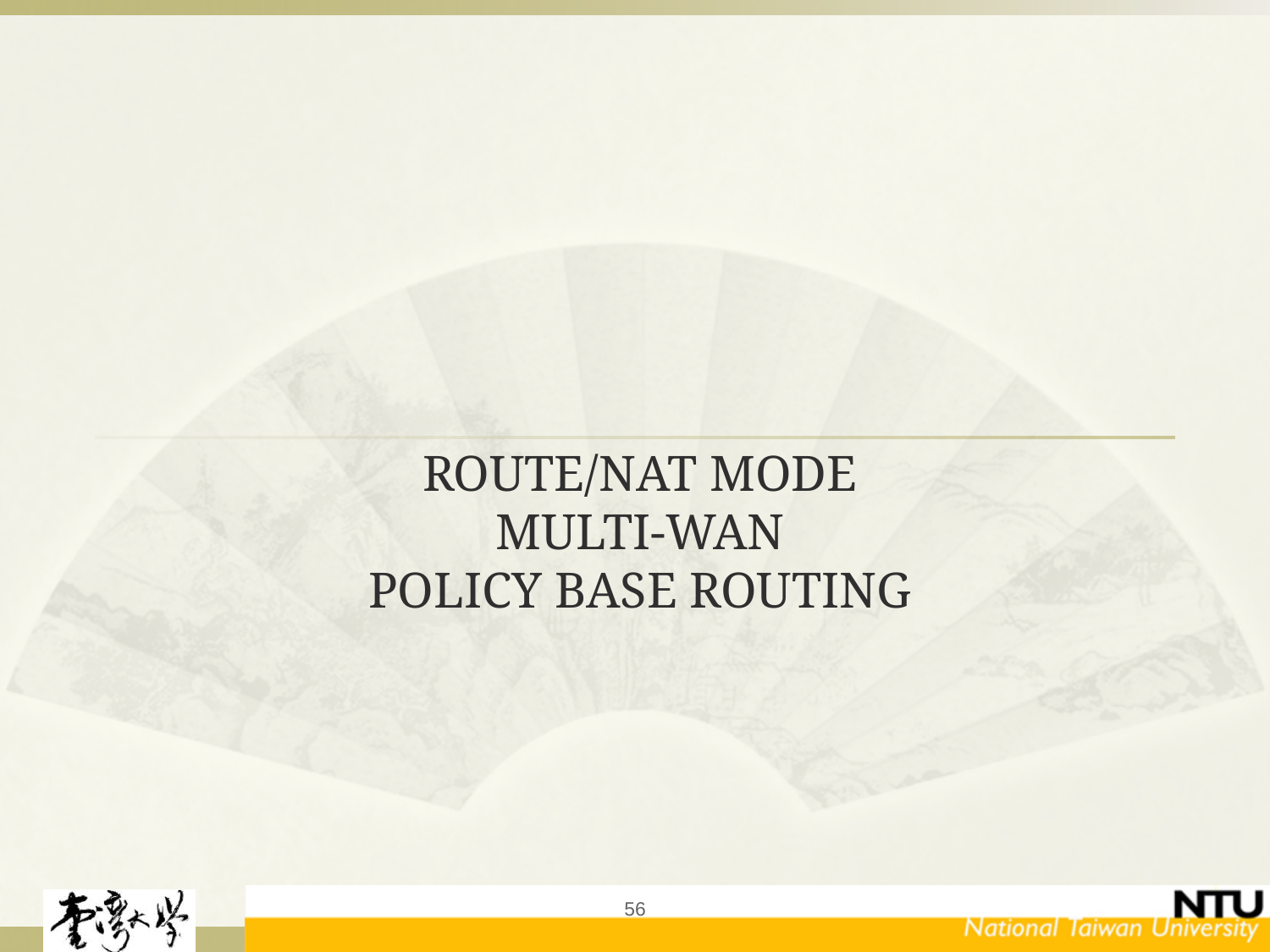

# RoutE/NAT Mode Multi-WAN Policy Base Routing
56